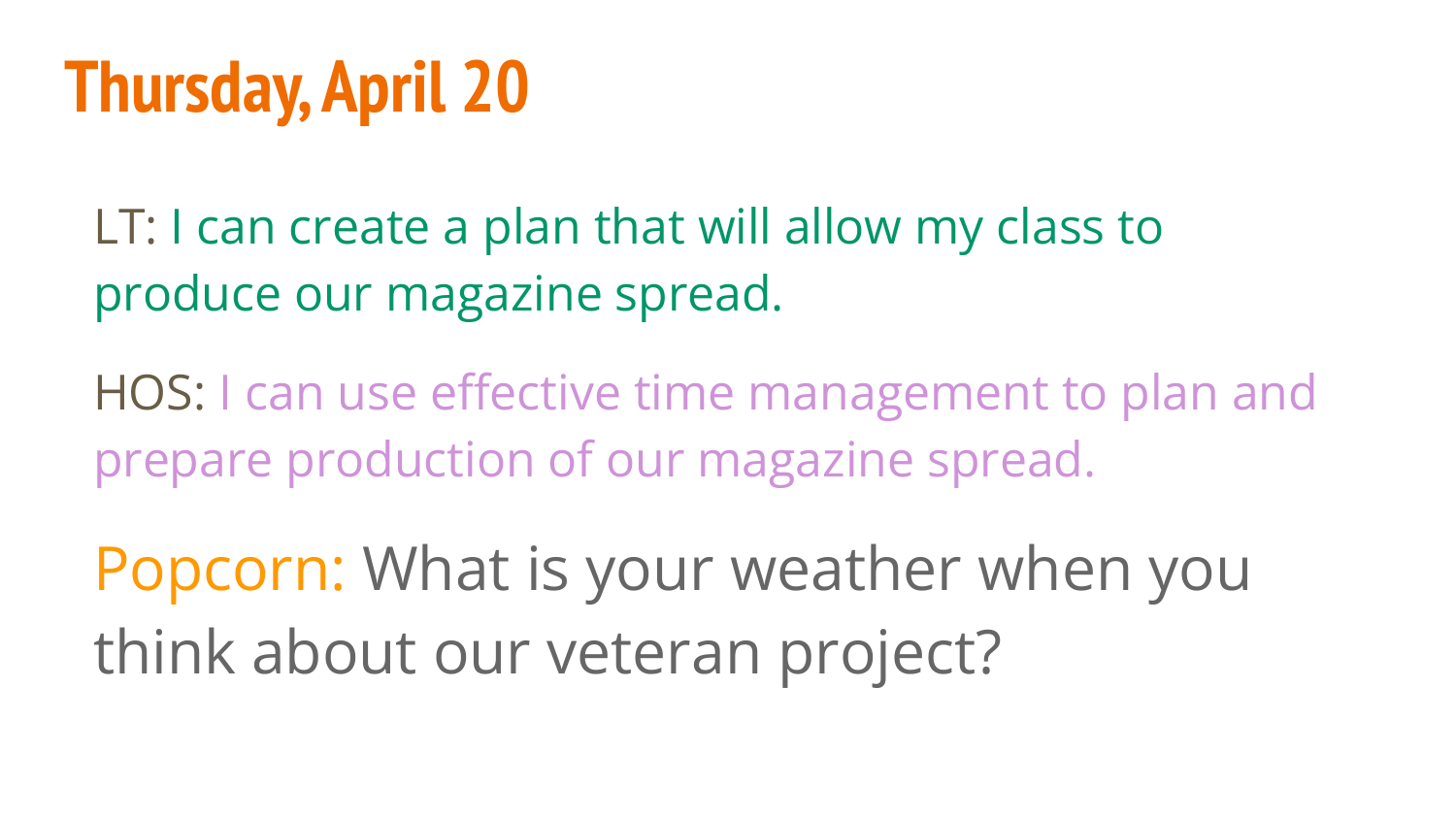

# Thursday, April 20
LT: I can create a plan that will allow my class to produce our magazine spread.
HOS: I can use effective time management to plan and prepare production of our magazine spread.
Popcorn: What is your weather when you think about our veteran project?